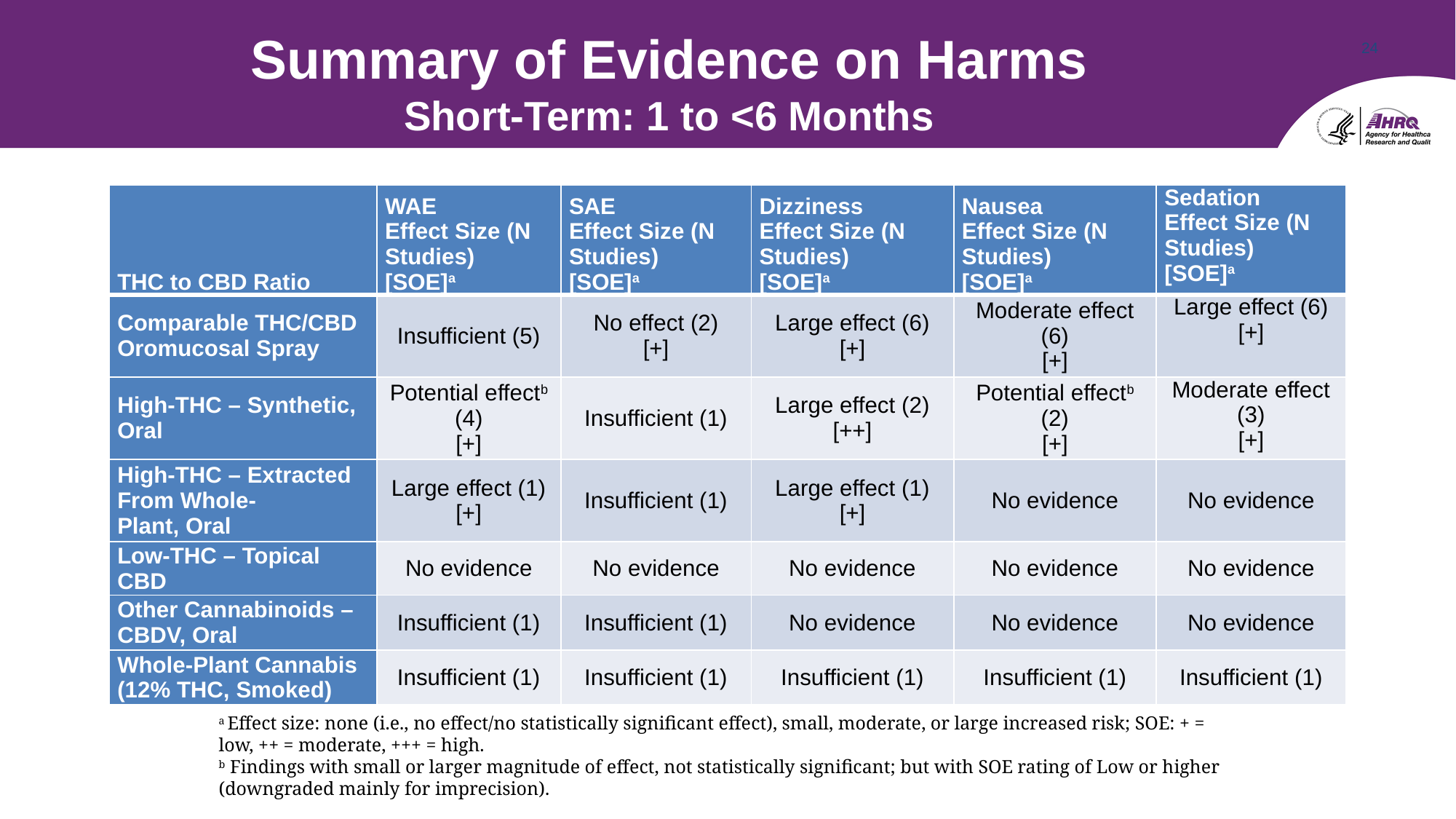

# Summary of Evidence on Harms Short-Term: 1 to <6 Months
| THC to CBD Ratio | WAE Effect Size (N Studies) [SOE]a | SAE Effect Size (N Studies) [SOE]a | Dizziness Effect Size (N Studies) [SOE]a | Nausea Effect Size (N Studies) [SOE]a | Sedation Effect Size (N Studies) [SOE]a |
| --- | --- | --- | --- | --- | --- |
| Comparable THC/CBD Oromucosal Spray | Insufficient (5) | No effect (2) [+] | Large effect (6) [+] | Moderate effect (6) [+] | Large effect (6) [+] |
| High-THC – Synthetic, Oral | Potential effectb (4) [+] | Insufficient (1) | Large effect (2) [++] | Potential effectb (2) [+] | Moderate effect (3) [+] |
| High-THC – Extracted From Whole-Plant, Oral | Large effect (1) [+] | Insufficient (1) | Large effect (1) [+] | No evidence | No evidence |
| Low-THC – Topical CBD | No evidence | No evidence | No evidence | No evidence | No evidence |
| Other Cannabinoids – CBDV, Oral | Insufficient (1) | Insufficient (1) | No evidence | No evidence | No evidence |
| Whole-Plant Cannabis (12% THC, Smoked) | Insufficient (1) | Insufficient (1) | Insufficient (1) | Insufficient (1) | Insufficient (1) |
a Effect size: none (i.e., no effect/no statistically significant effect), small, moderate, or large increased risk; SOE: + = low, ++ = moderate, +++ = high.
b Findings with small or larger magnitude of effect, not statistically significant; but with SOE rating of Low or higher (downgraded mainly for imprecision).